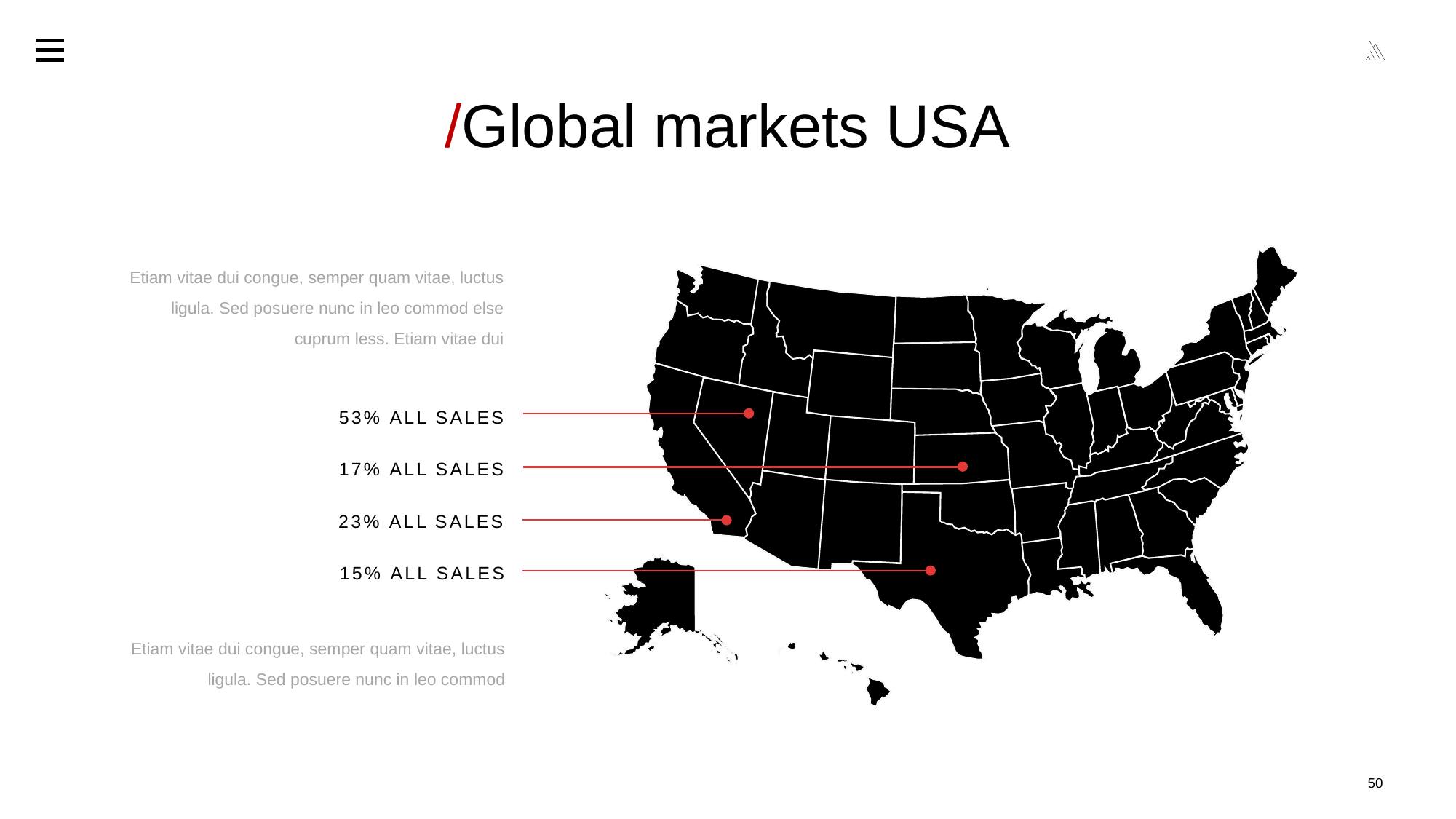

/Global markets USA

Etiam vitae dui congue, semper quam vitae, luctus ligula. Sed posuere nunc in leo commod else cuprum less. Etiam vitae dui
53% ALL SALES

17% ALL SALES

23% ALL SALES

15% ALL SALES

Etiam vitae dui congue, semper quam vitae, luctus ligula. Sed posuere nunc in leo commod